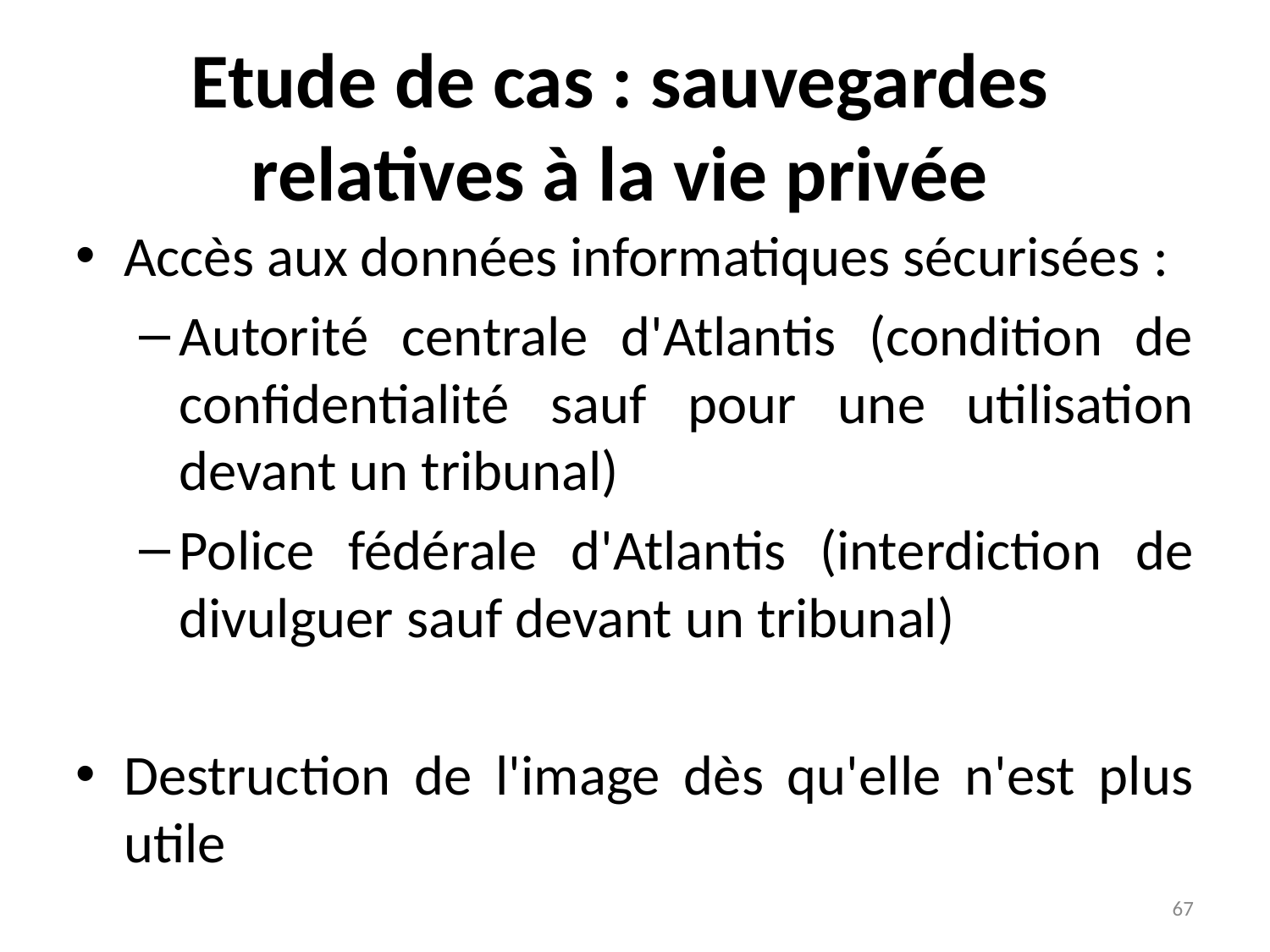

# Etude de cas : sauvegardes relatives à la vie privée

Accès aux données informatiques sécurisées :
Autorité centrale d'Atlantis (condition de confidentialité sauf pour une utilisation devant un tribunal)
Police fédérale d'Atlantis (interdiction de divulguer sauf devant un tribunal)

Destruction de l'image dès qu'elle n'est plus utile

67